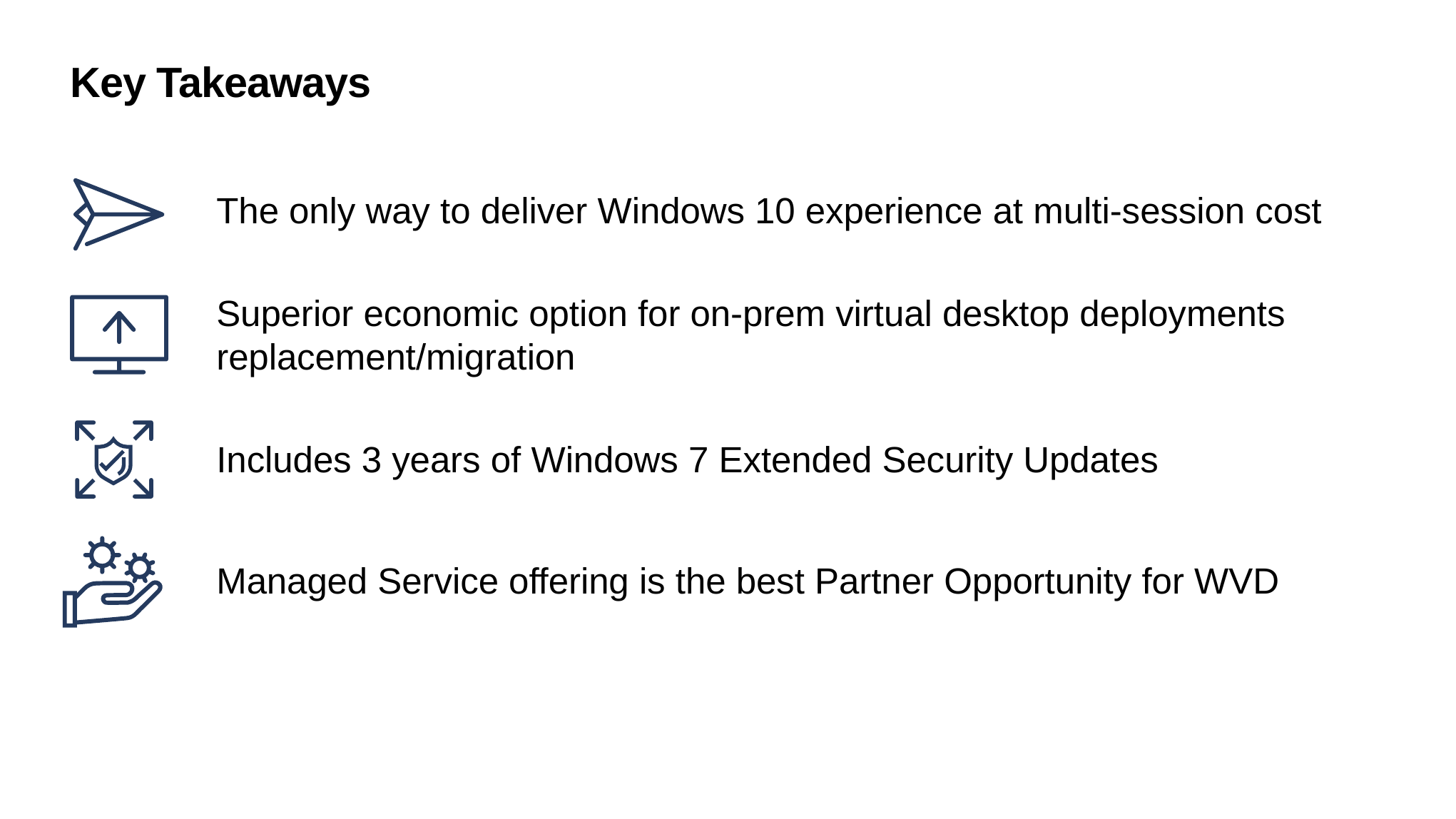

# Key Takeaways

The only way to deliver Windows 10 experience at multi-session cost
Superior economic option for on-prem virtual desktop deployments replacement/migration

Includes 3 years of Windows 7 Extended Security Updates

Managed Service offering is the best Partner Opportunity for WVD